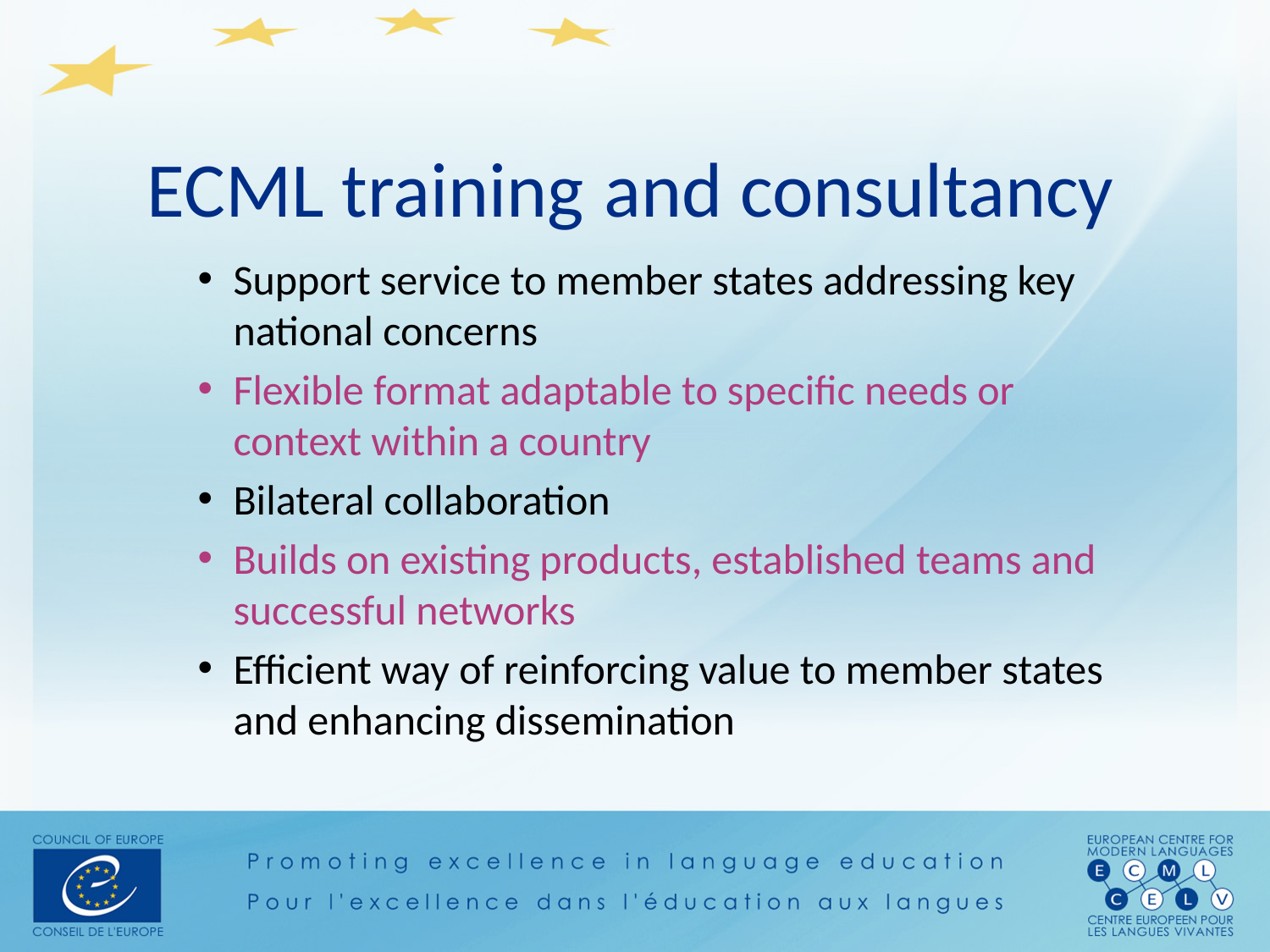

# ECML training and consultancy
Support service to member states addressing key national concerns
Flexible format adaptable to specific needs or context within a country
Bilateral collaboration
Builds on existing products, established teams and successful networks
Efficient way of reinforcing value to member states and enhancing dissemination